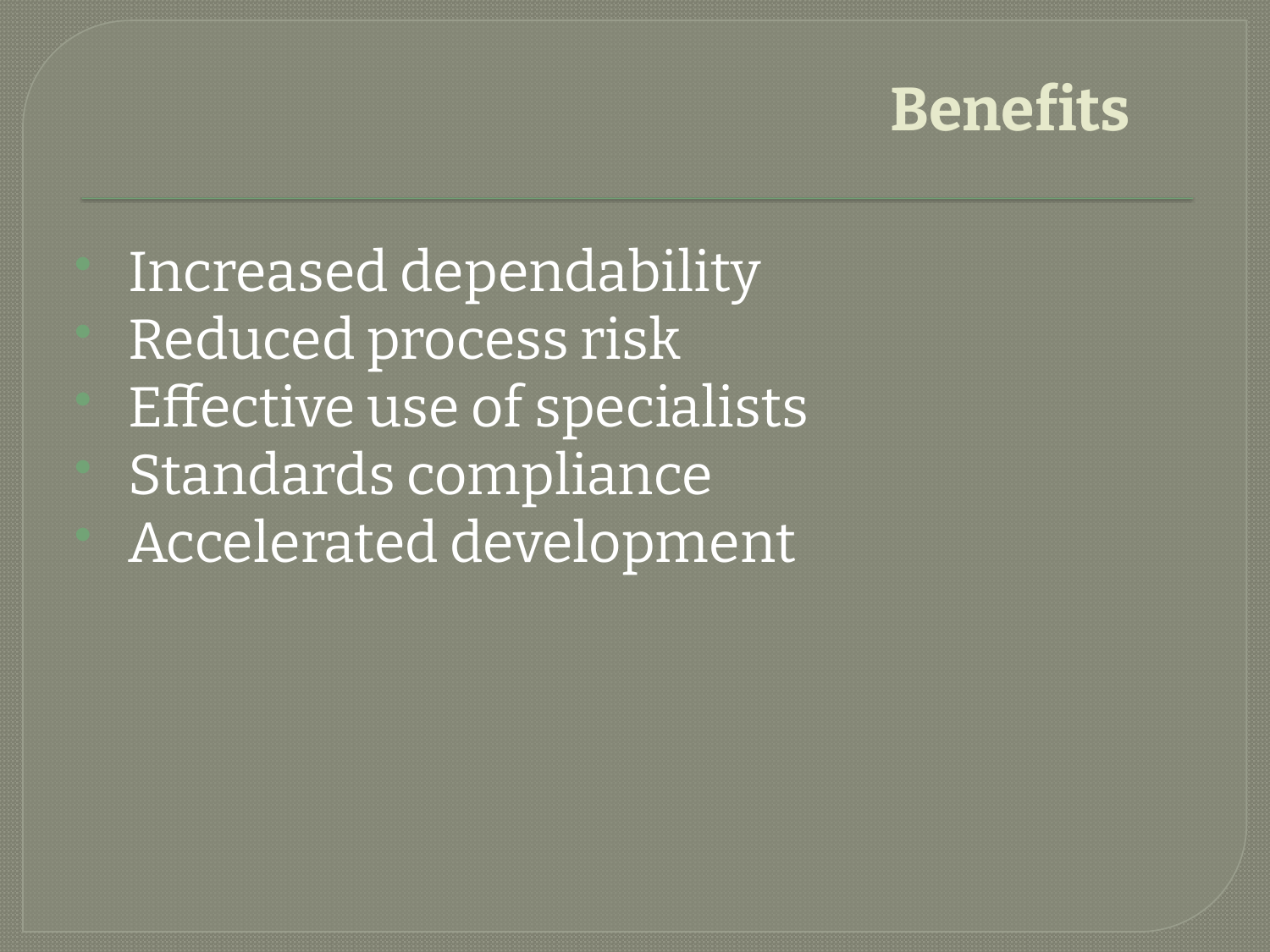

# Benefits
 Increased dependability
 Reduced process risk
 Effective use of specialists
 Standards compliance
 Accelerated development